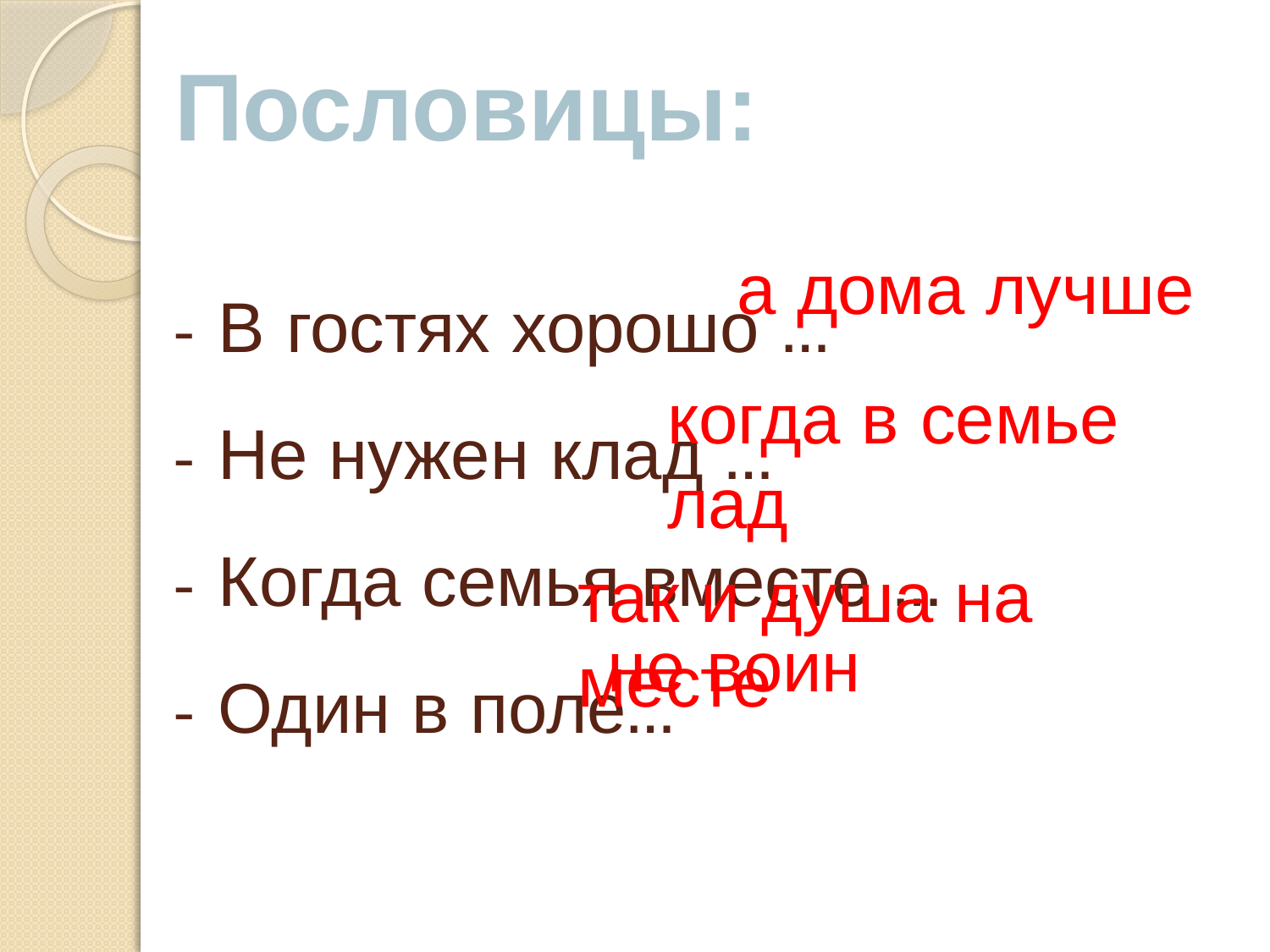

Пословицы:
# - В гостях хорошо … - Не нужен клад … - Когда семья вместе … - Один в поле…
а дома лучше
когда в семье лад
так и душа на месте
не воин